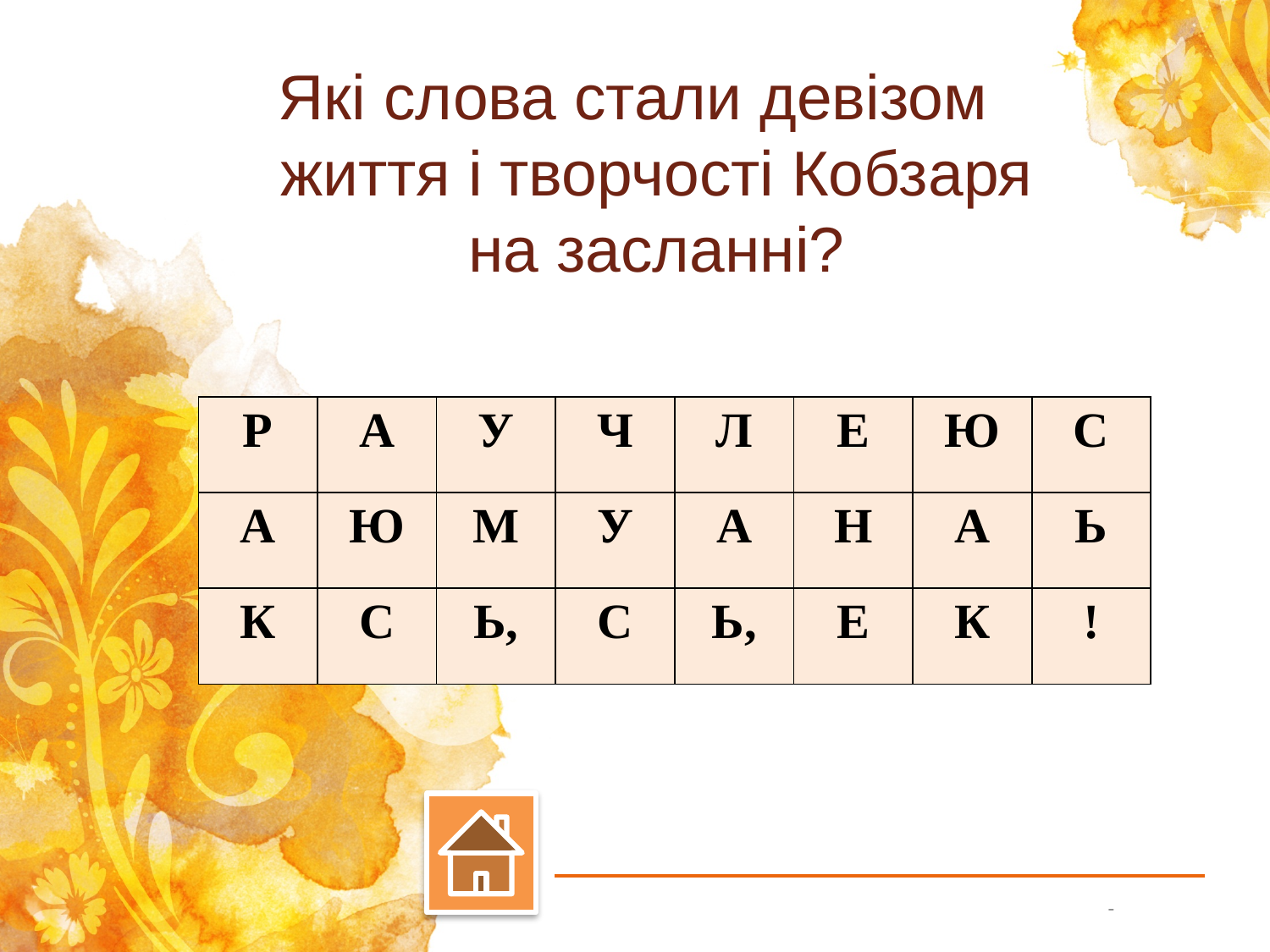

Які слова стали девізом життя і творчості Кобзаря на засланні?
| Р | А | У | Ч | Л | Е | Ю | С |
| --- | --- | --- | --- | --- | --- | --- | --- |
| А | Ю | М | У | А | Н | А | Ь |
| К | С | Ь, | С | Ь, | Е | К | ! |